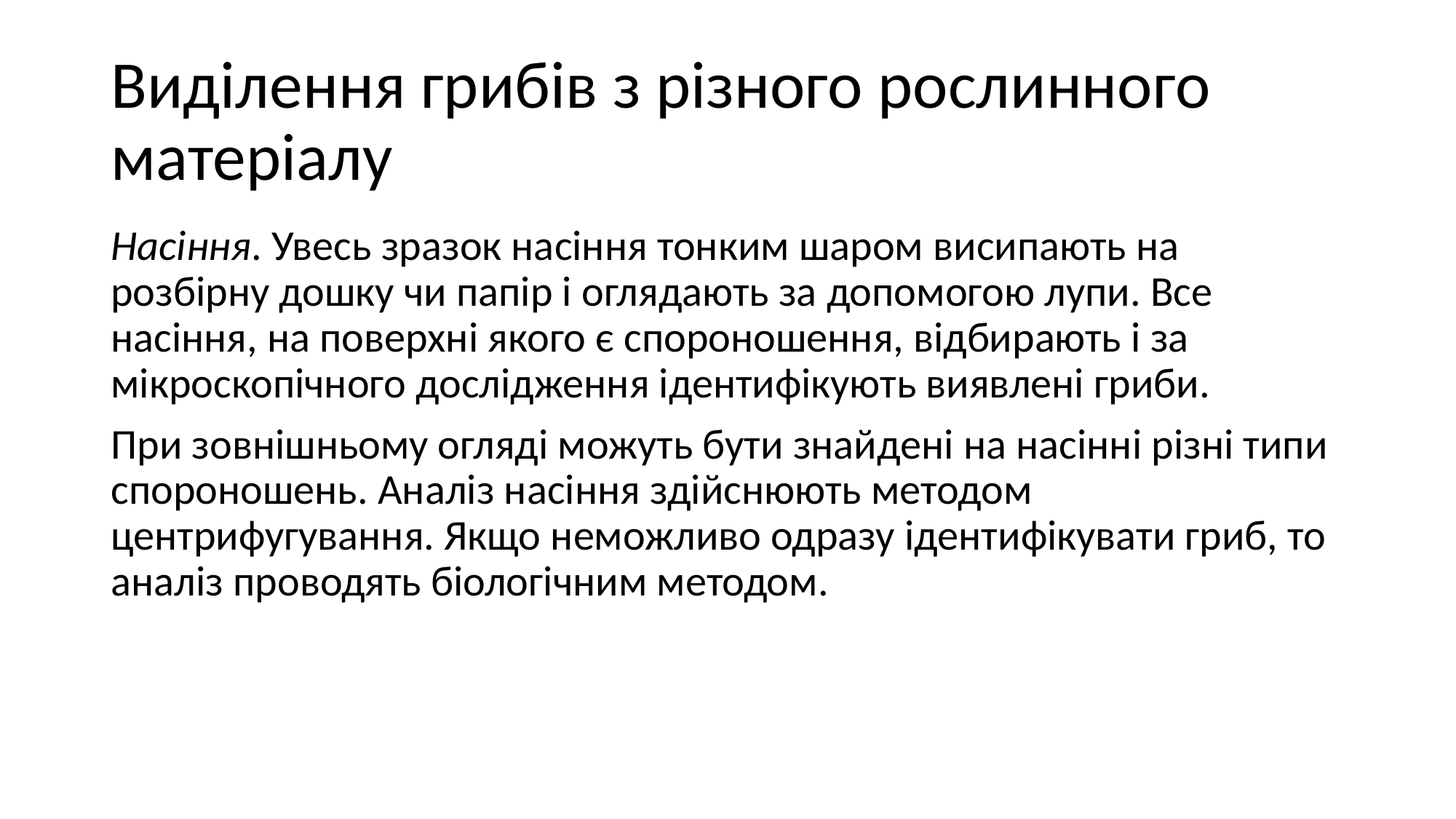

# Виділення грибів з різного рослинного матеріалу
Насіння. Увесь зразок насіння тонким шаром висипають на розбірну дошку чи папір і оглядають за допомогою лупи. Все насіння, на поверхні якого є спороношення, відбирають і за мікроскопічного дослідження ідентифікують виявлені гриби.
При зовнішньому огляді можуть бути знайдені на насінні різні типи спороношень. Аналіз насіння здійснюють методом центрифугування. Якщо неможливо одразу ідентифікувати гриб, то аналіз проводять біологічним методом.